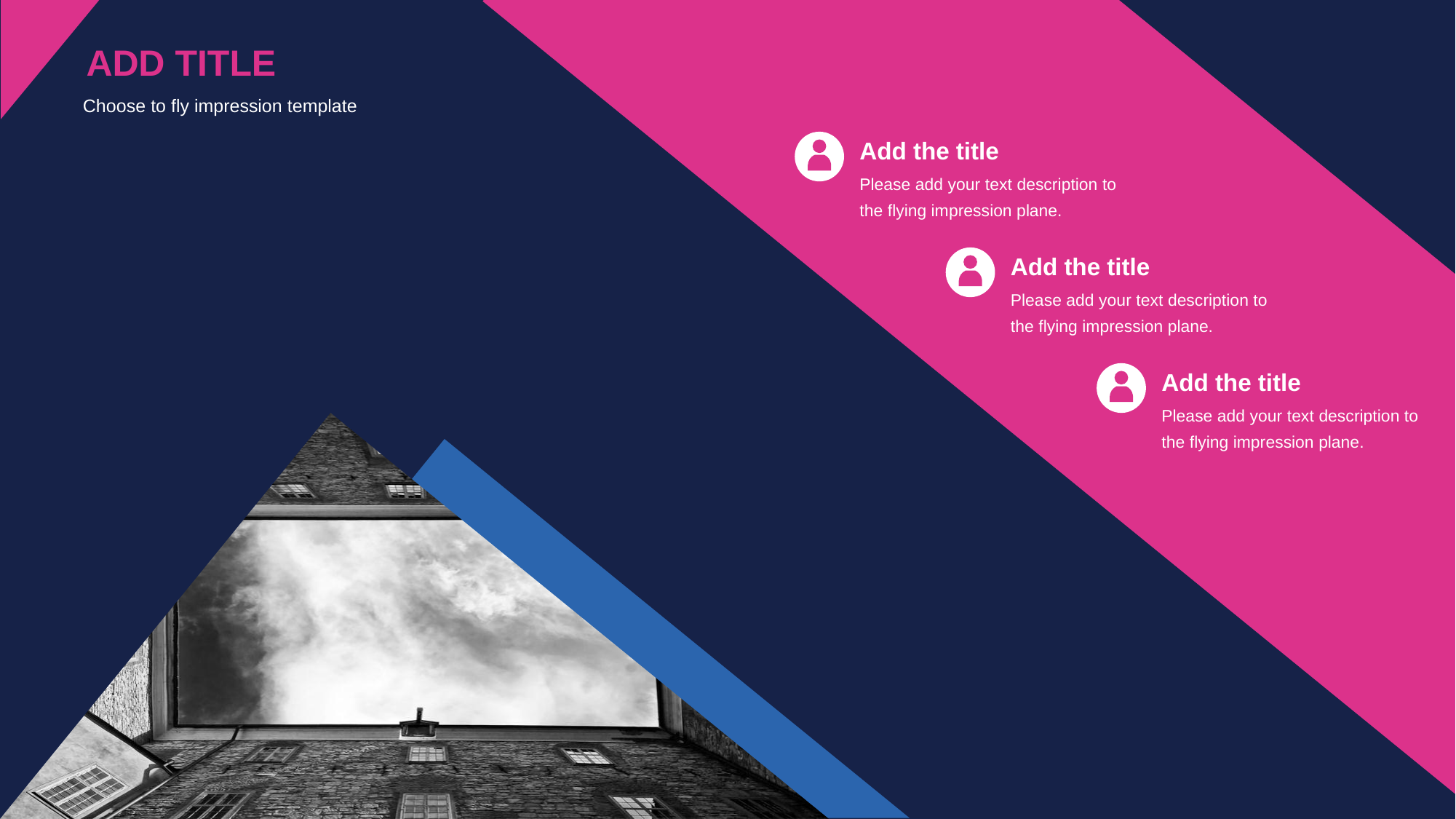

ADD TITLE
Choose to fly impression template
Add the title

Please add your text description to the flying impression plane.
Add the title

Please add your text description to the flying impression plane.
Add the title

Please add your text description to the flying impression plane.